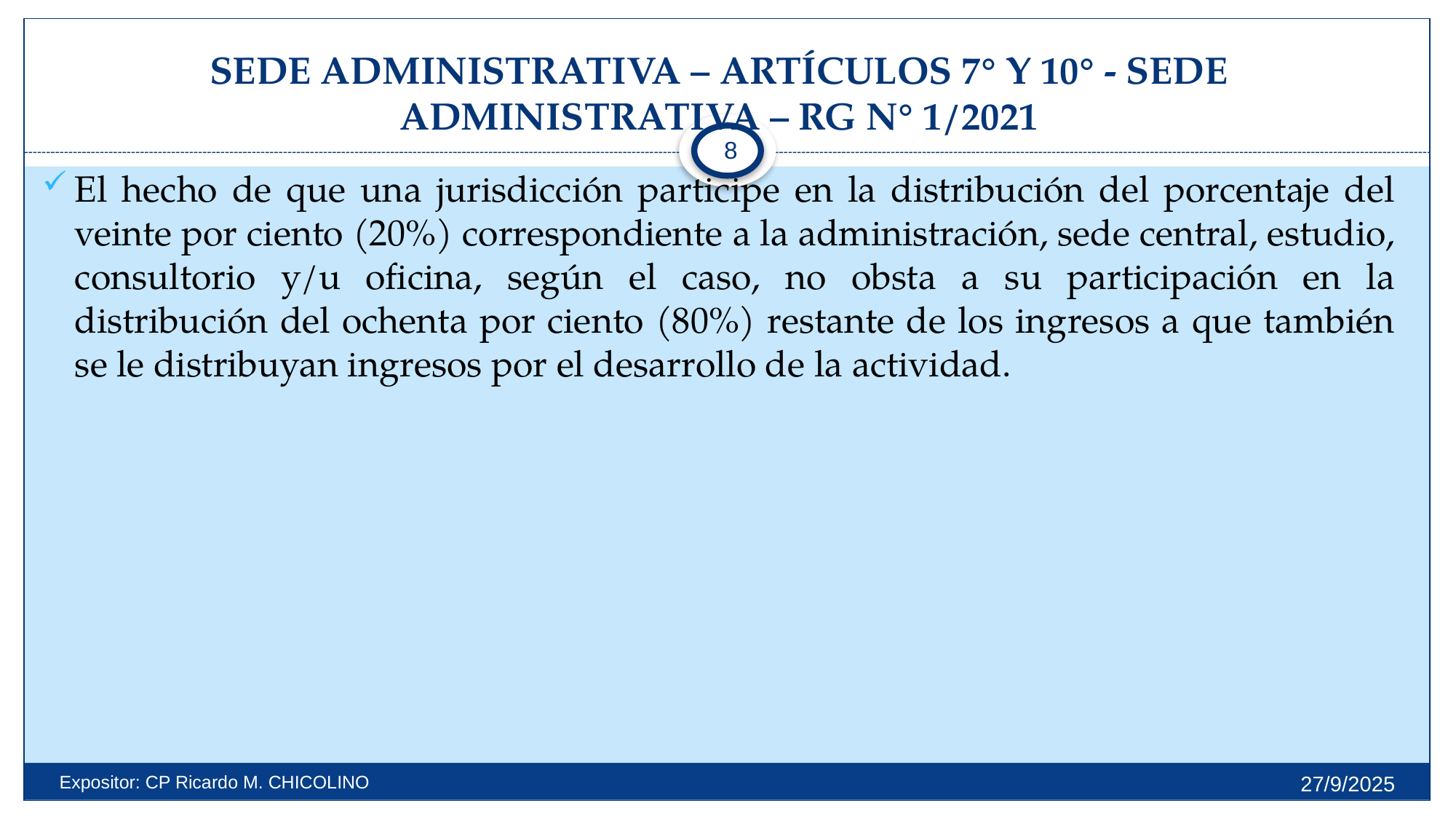

# SEDE ADMINISTRATIVA – ARTÍCULOS 7° Y 10° - SEDE ADMINISTRATIVA – RG N° 1/2021
8
El hecho de que una jurisdicción participe en la distribución del porcentaje del veinte por ciento (20%) correspondiente a la administración, sede central, estudio, consultorio y/u oficina, según el caso, no obsta a su participación en la distribución del ochenta por ciento (80%) restante de los ingresos a que también se le distribuyan ingresos por el desarrollo de la actividad.
27/9/2025
Expositor: CP Ricardo M. CHICOLINO